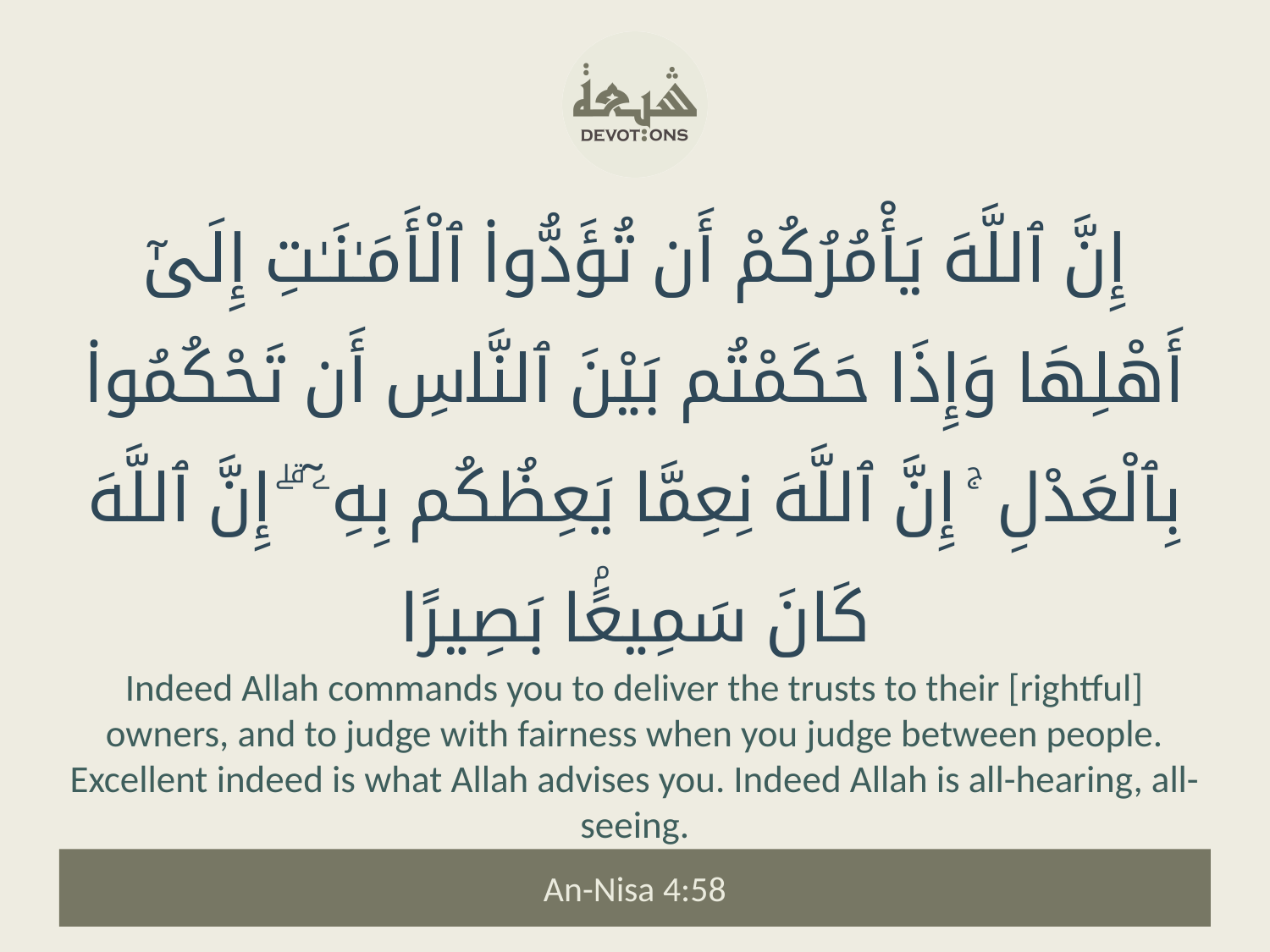

إِنَّ ٱللَّهَ يَأْمُرُكُمْ أَن تُؤَدُّوا۟ ٱلْأَمَـٰنَـٰتِ إِلَىٰٓ أَهْلِهَا وَإِذَا حَكَمْتُم بَيْنَ ٱلنَّاسِ أَن تَحْكُمُوا۟ بِٱلْعَدْلِ ۚ إِنَّ ٱللَّهَ نِعِمَّا يَعِظُكُم بِهِۦٓ ۗ إِنَّ ٱللَّهَ كَانَ سَمِيعًۢا بَصِيرًا
Indeed Allah commands you to deliver the trusts to their [rightful] owners, and to judge with fairness when you judge between people. Excellent indeed is what Allah advises you. Indeed Allah is all-hearing, all-seeing.
An-Nisa 4:58